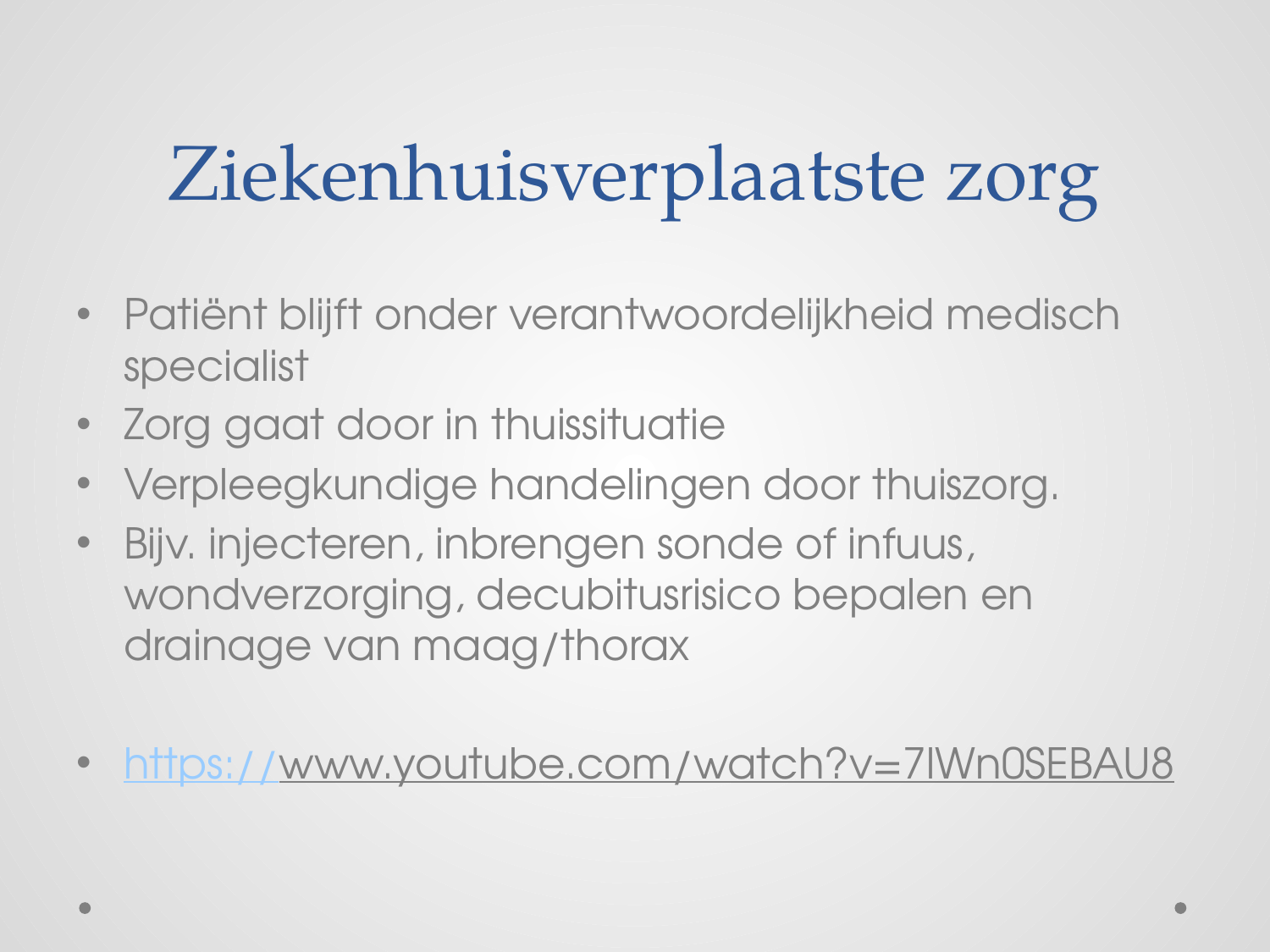

# Ziekenhuisverplaatste zorg

Patiënt blijft onder verantwoordelijkheid medisch specialist
Zorg gaat door in thuissituatie
Verpleegkundige handelingen door thuiszorg.
Bijv. injecteren, inbrengen sonde of infuus, wondverzorging, decubitusrisico bepalen en drainage van maag/thorax

https://www.youtube.com/watch?v=7lWn0SEBAU8